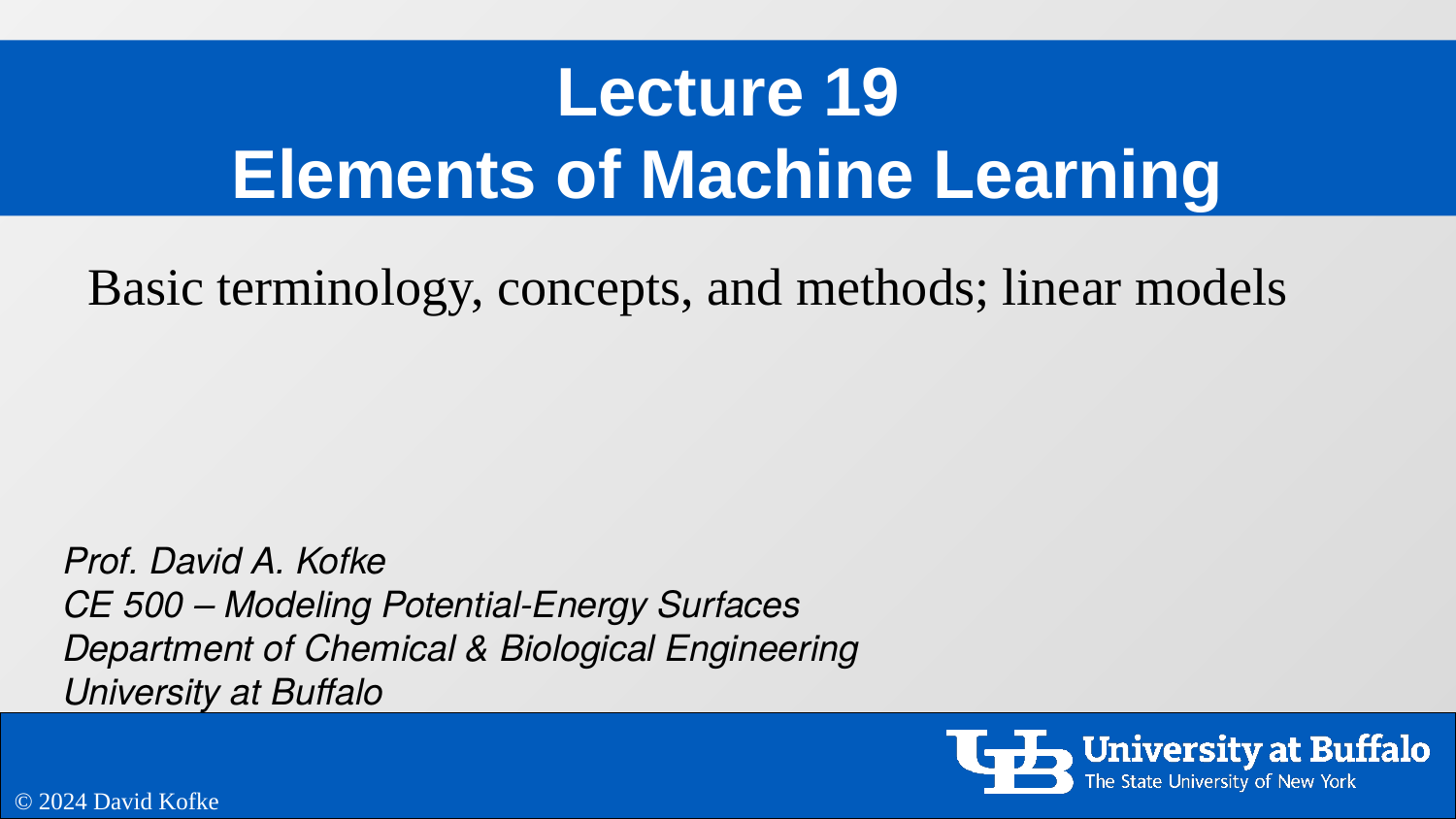

# Lecture 19 Elements of Machine Learning
Basic terminology, concepts, and methods; linear models
© 2024 David Kofke